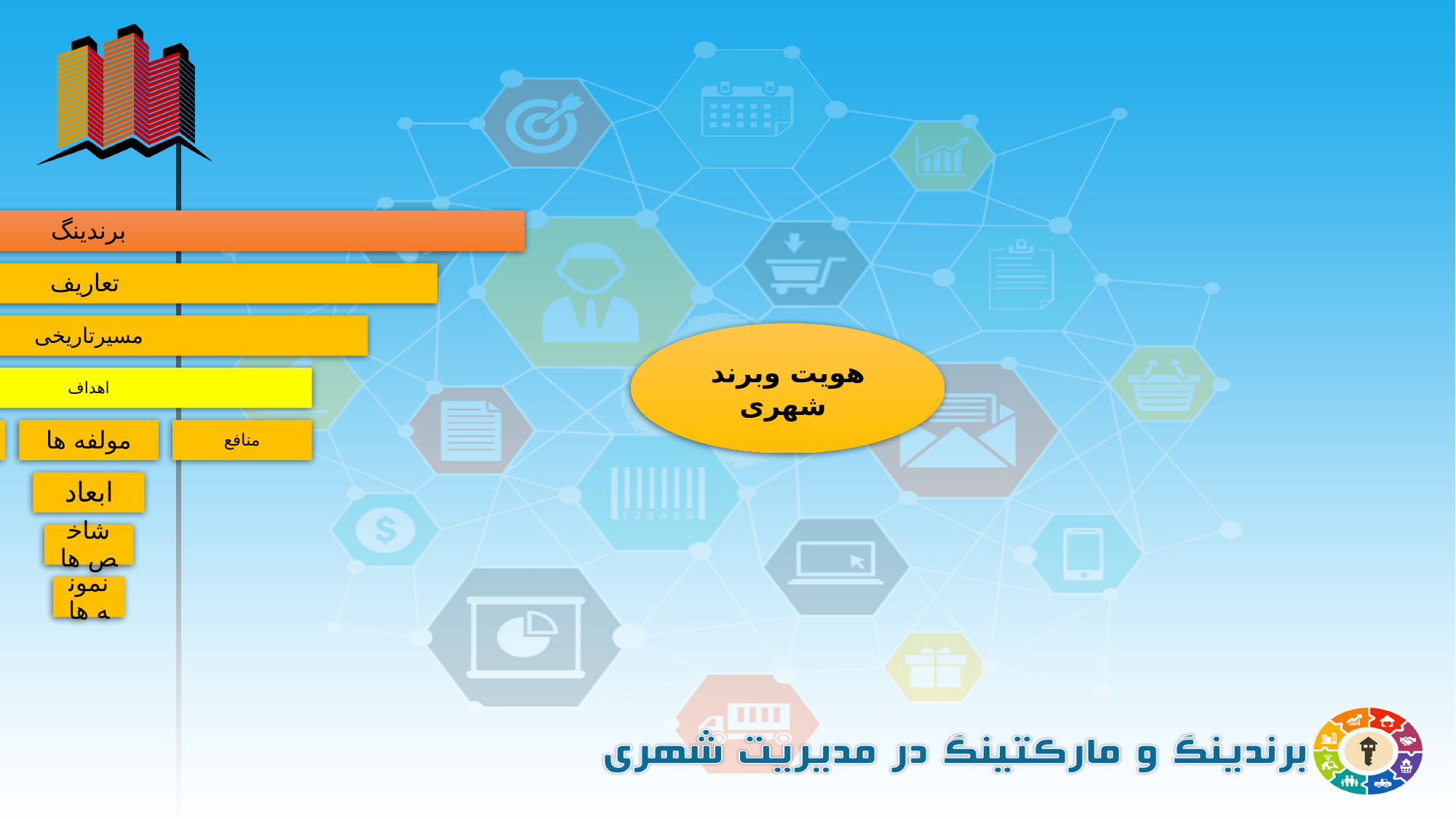

#
هویت وبرند شهری
برندینگ
تعاریف
مسیرتاریخی
اهداف
مولفه ها
منافع
ابعاد
شاخص ها
نمونه ها